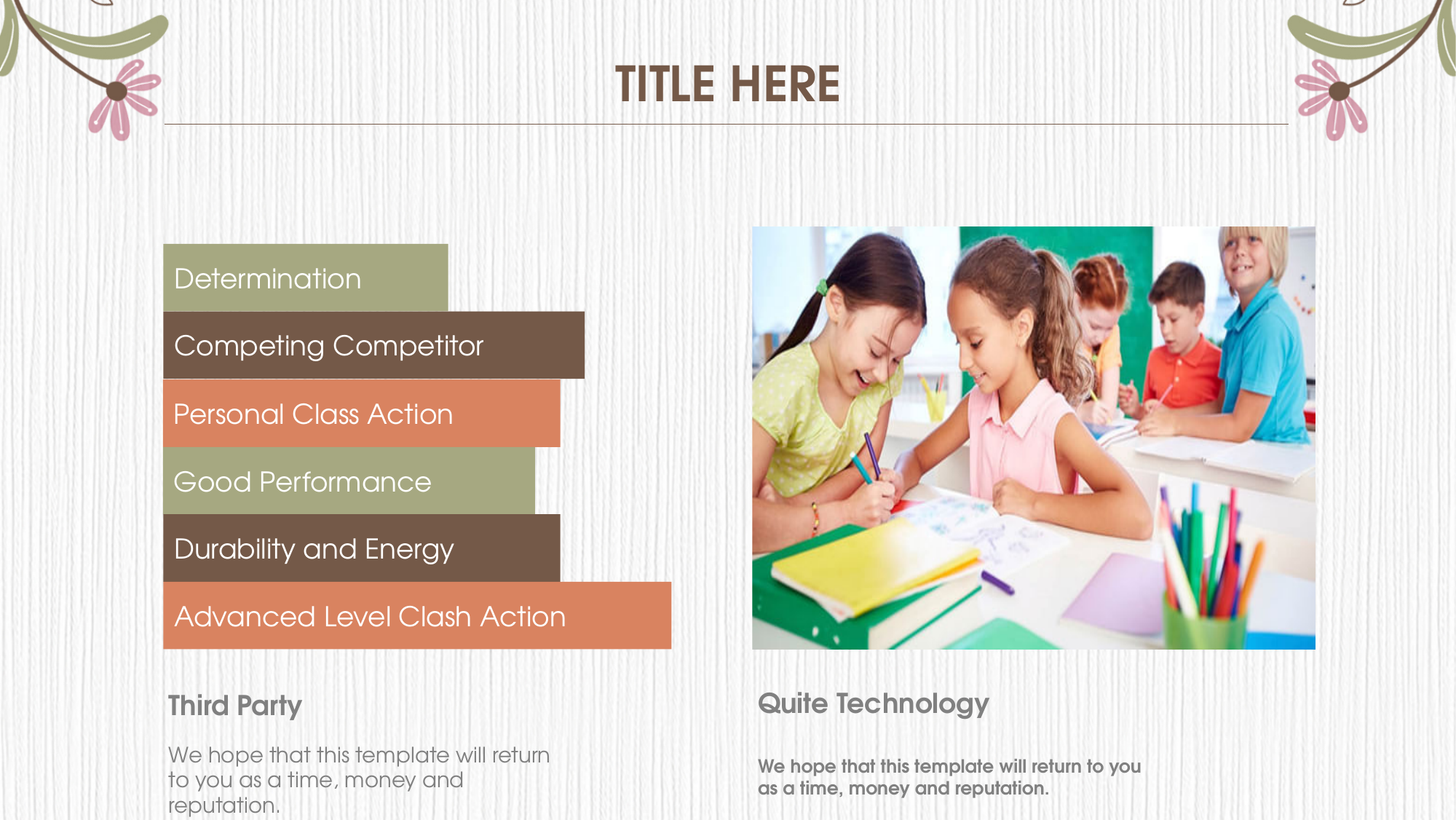

TITLE HERE

Determination
Competing Competitor
Personal Class Action
Good Performance
Durability and Energy
Advanced Level Clash Action
Quite Technology

We hope that this template will return to you as a time, money and reputation.
Third Party

We hope that this template will return to you as a time, money and reputation.